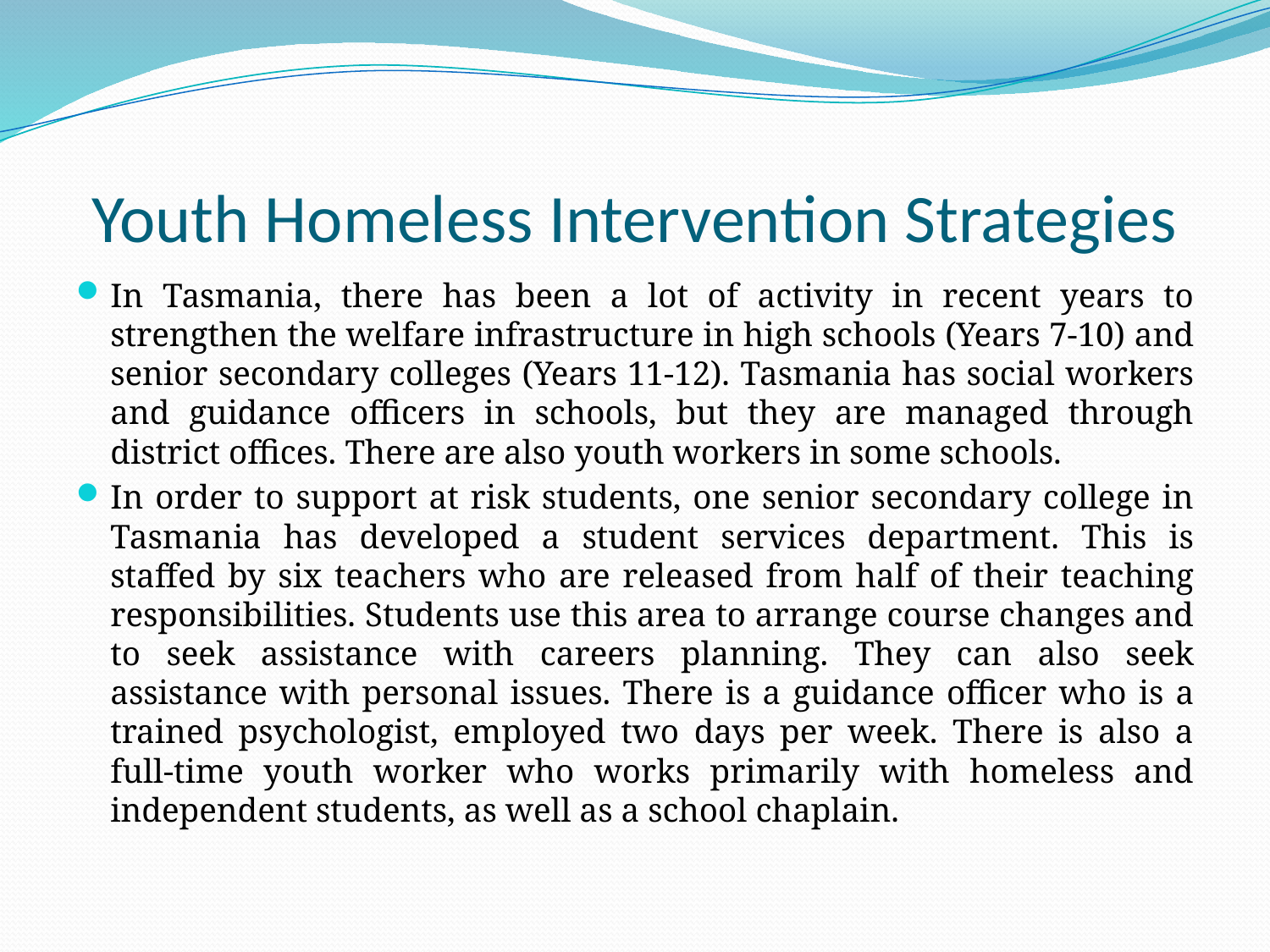

# Youth Homeless Intervention Strategies
In Tasmania, there has been a lot of activity in recent years to strengthen the welfare infrastructure in high schools (Years 7-10) and senior secondary colleges (Years 11-12). Tasmania has social workers and guidance officers in schools, but they are managed through district offices. There are also youth workers in some schools.
In order to support at risk students, one senior secondary college in Tasmania has developed a student services department. This is staffed by six teachers who are released from half of their teaching responsibilities. Students use this area to arrange course changes and to seek assistance with careers planning. They can also seek assistance with personal issues. There is a guidance officer who is a trained psychologist, employed two days per week. There is also a full-time youth worker who works primarily with homeless and independent students, as well as a school chaplain.